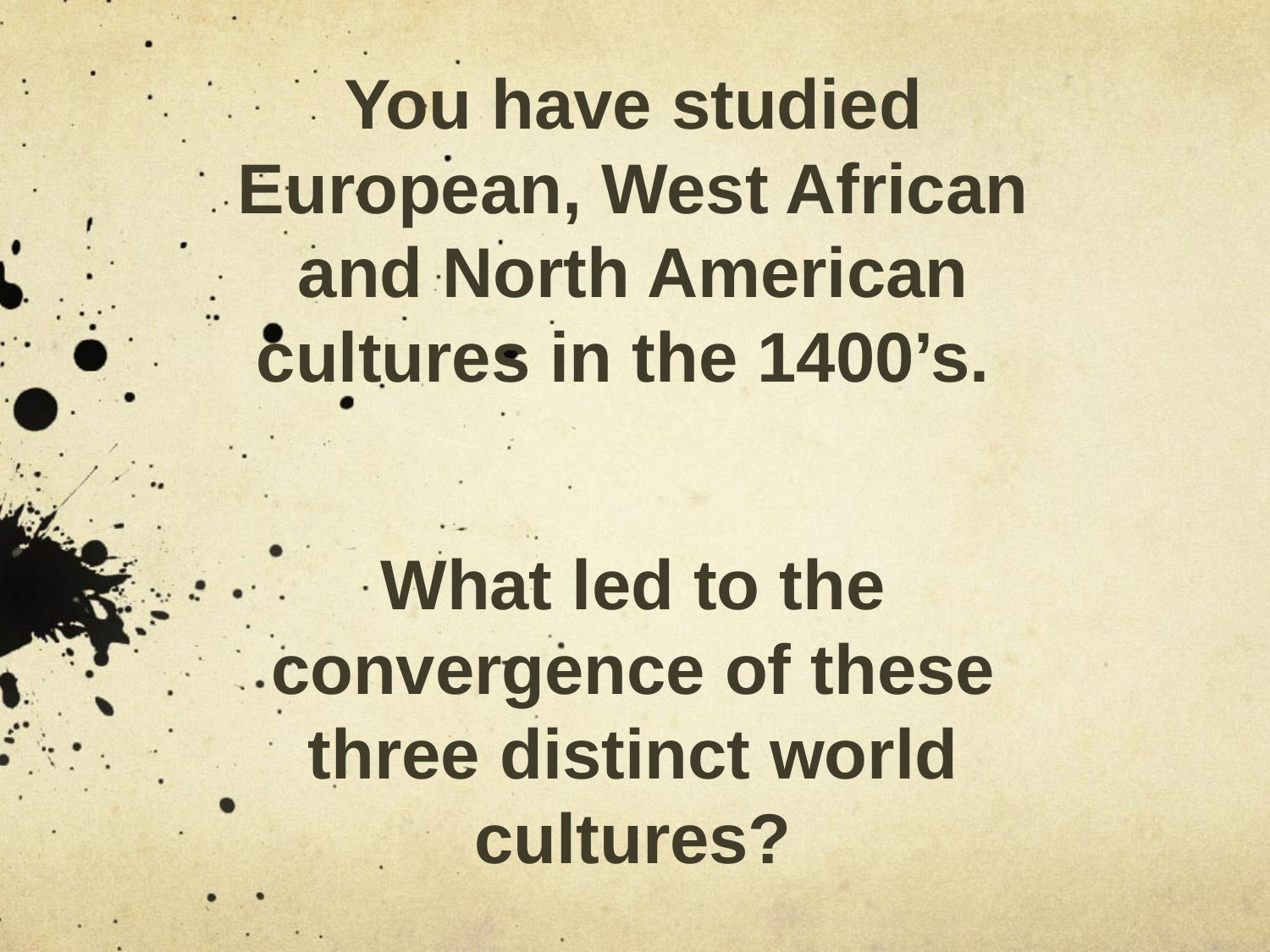

You have studied European, West African and North American cultures in the 1400’s.

What led to the convergence of these three distinct world cultures?